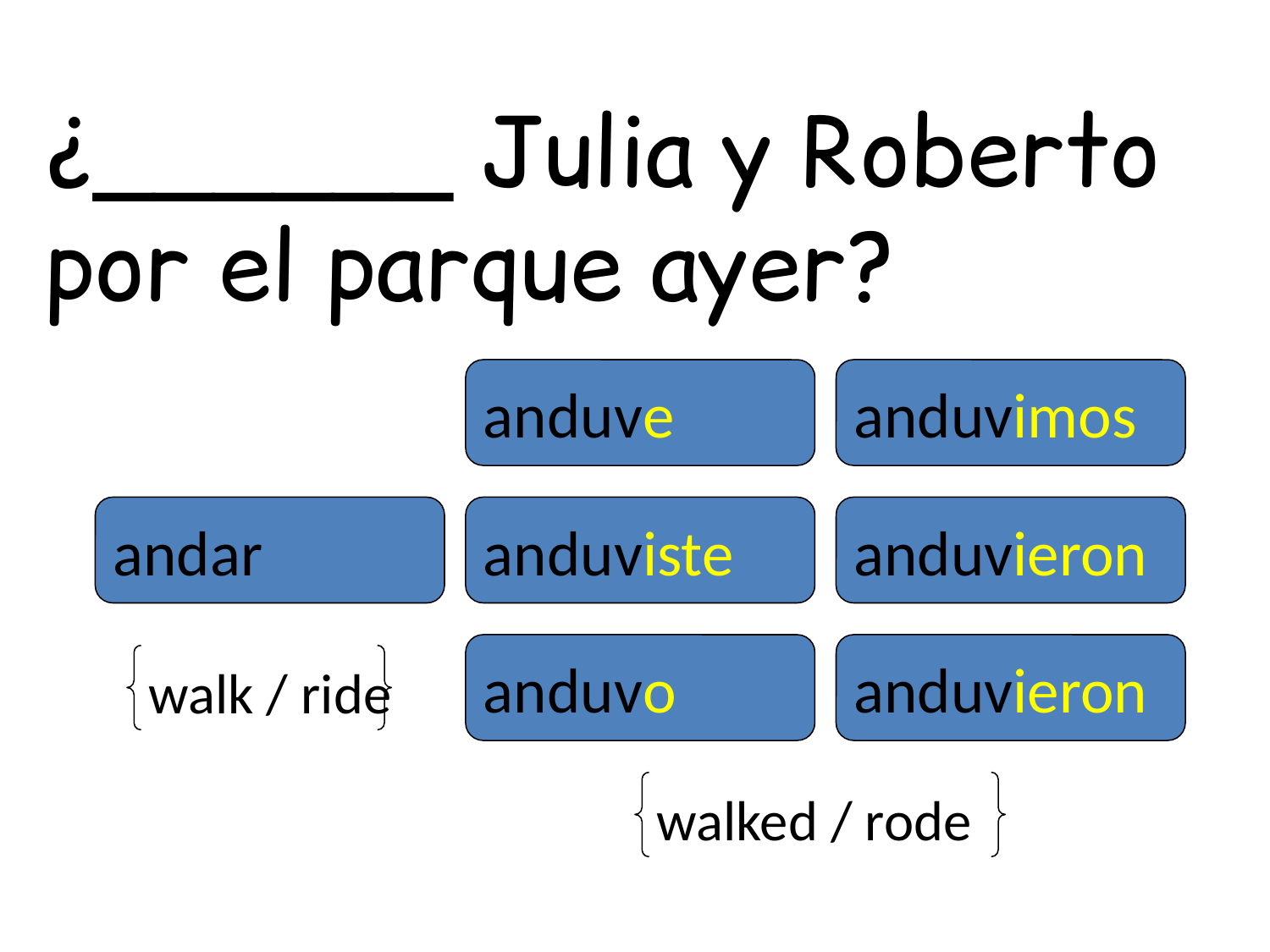

¿______ Julia y Roberto por el parque ayer?
anduve
anduvimos
andar
anduviste
anduvieron
anduvo
anduvieron
walk / ride
walked / rode